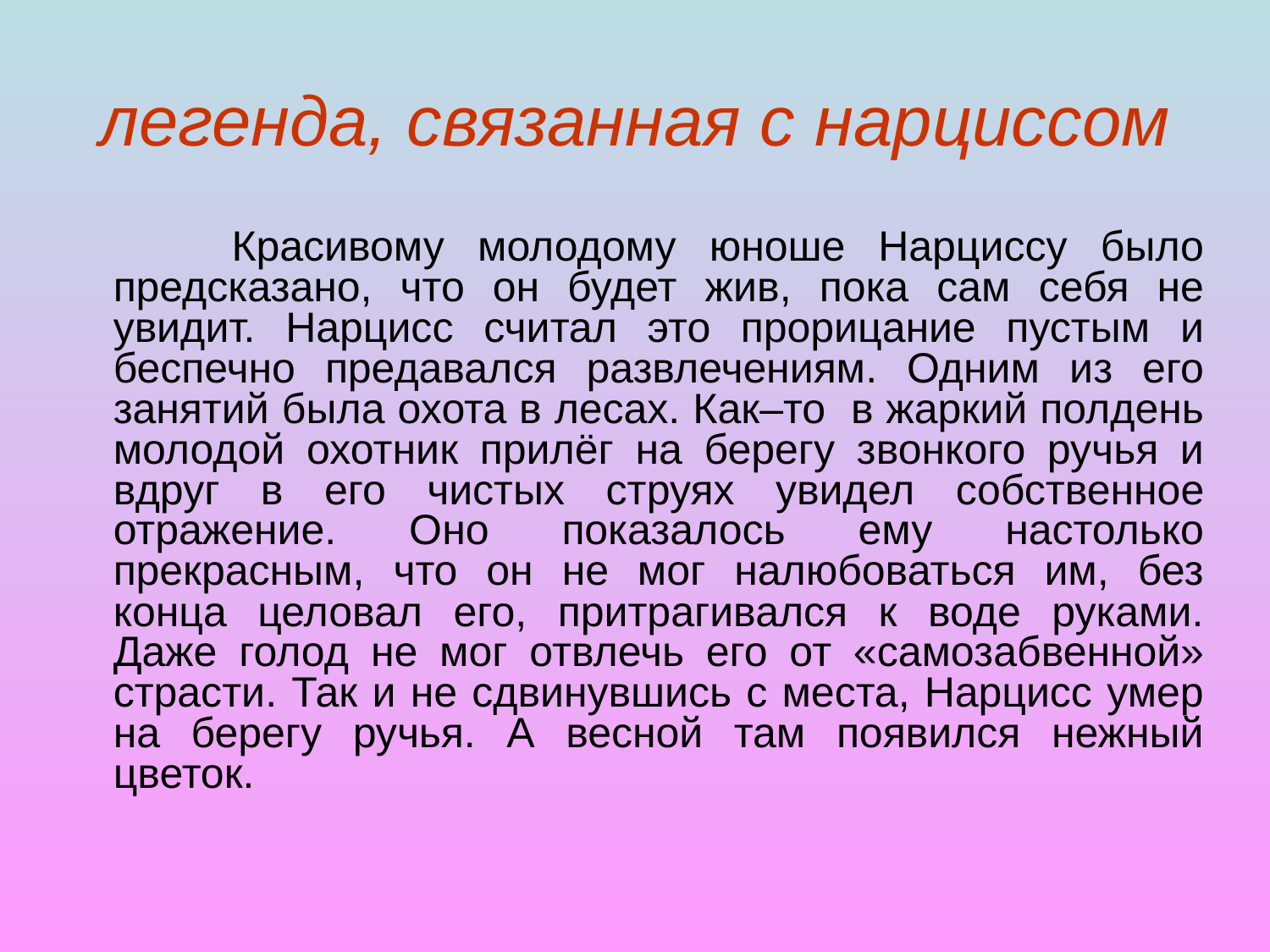

# легенда, связанная с нарциссом
     Красивому молодому юноше Нарциссу было предсказано, что он будет жив, пока сам себя не увидит. Нарцисс считал это прорицание пустым и беспечно предавался развлечениям. Одним из его занятий была охота в лесах. Как–то  в жаркий полдень молодой охотник прилёг на берегу звонкого ручья и вдруг в его чистых струях увидел собственное отражение. Оно показалось ему настолько прекрасным, что он не мог налюбоваться им, без конца целовал его, притрагивался к воде руками. Даже голод не мог отвлечь его от «самозабвенной» страсти. Так и не сдвинувшись с места, Нарцисс умер на берегу ручья. А весной там появился нежный цветок.